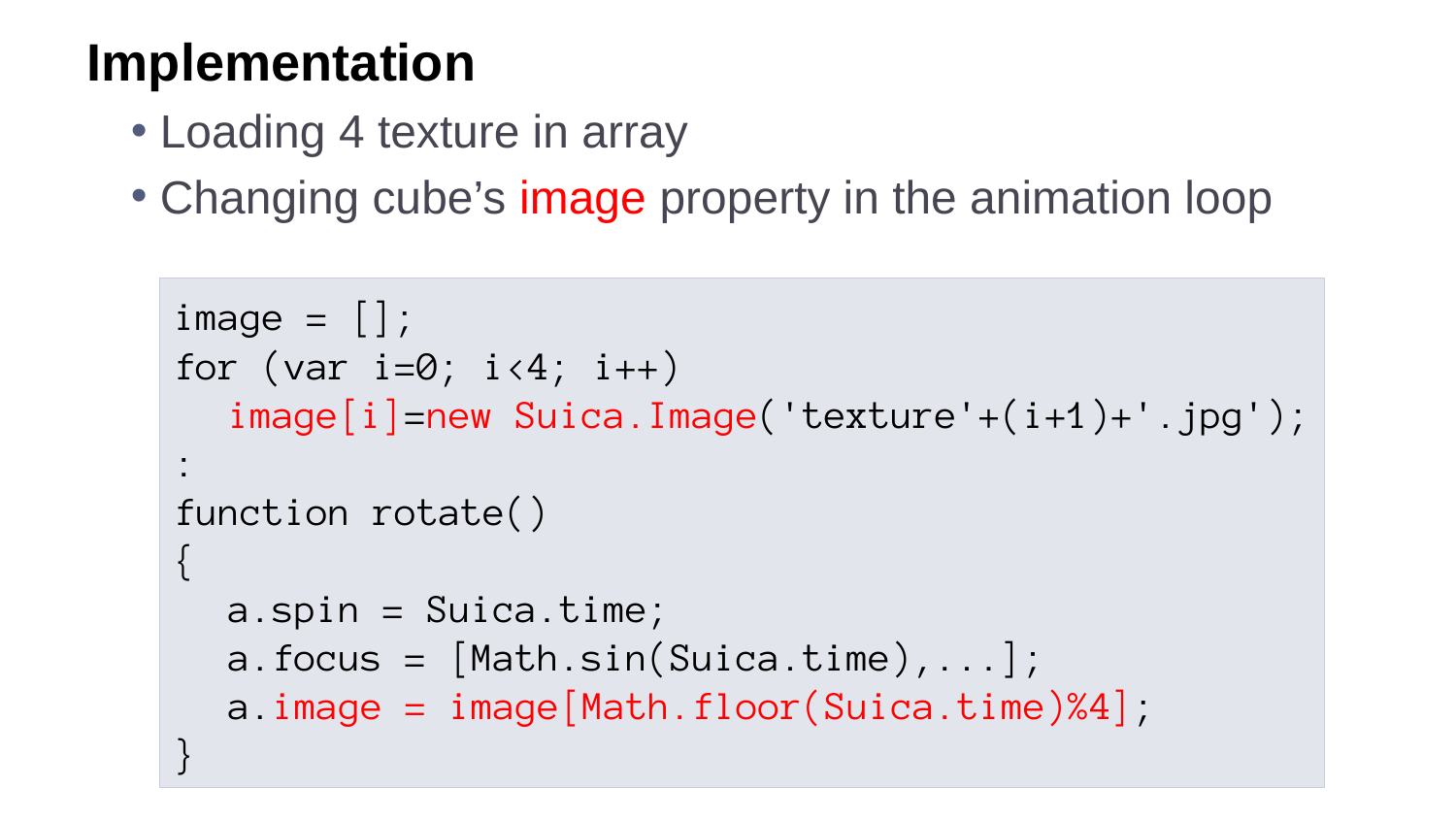

Implementation
Loading 4 texture in array
Changing cube’s image property in the animation loop
image = [];
for (var i=0; i<4; i++)
	image[i]=new Suica.Image('texture'+(i+1)+'.jpg');
:
function rotate()
{
	a.spin = Suica.time;
	a.focus = [Math.sin(Suica.time),...];
	a.image = image[Math.floor(Suica.time)%4];
}